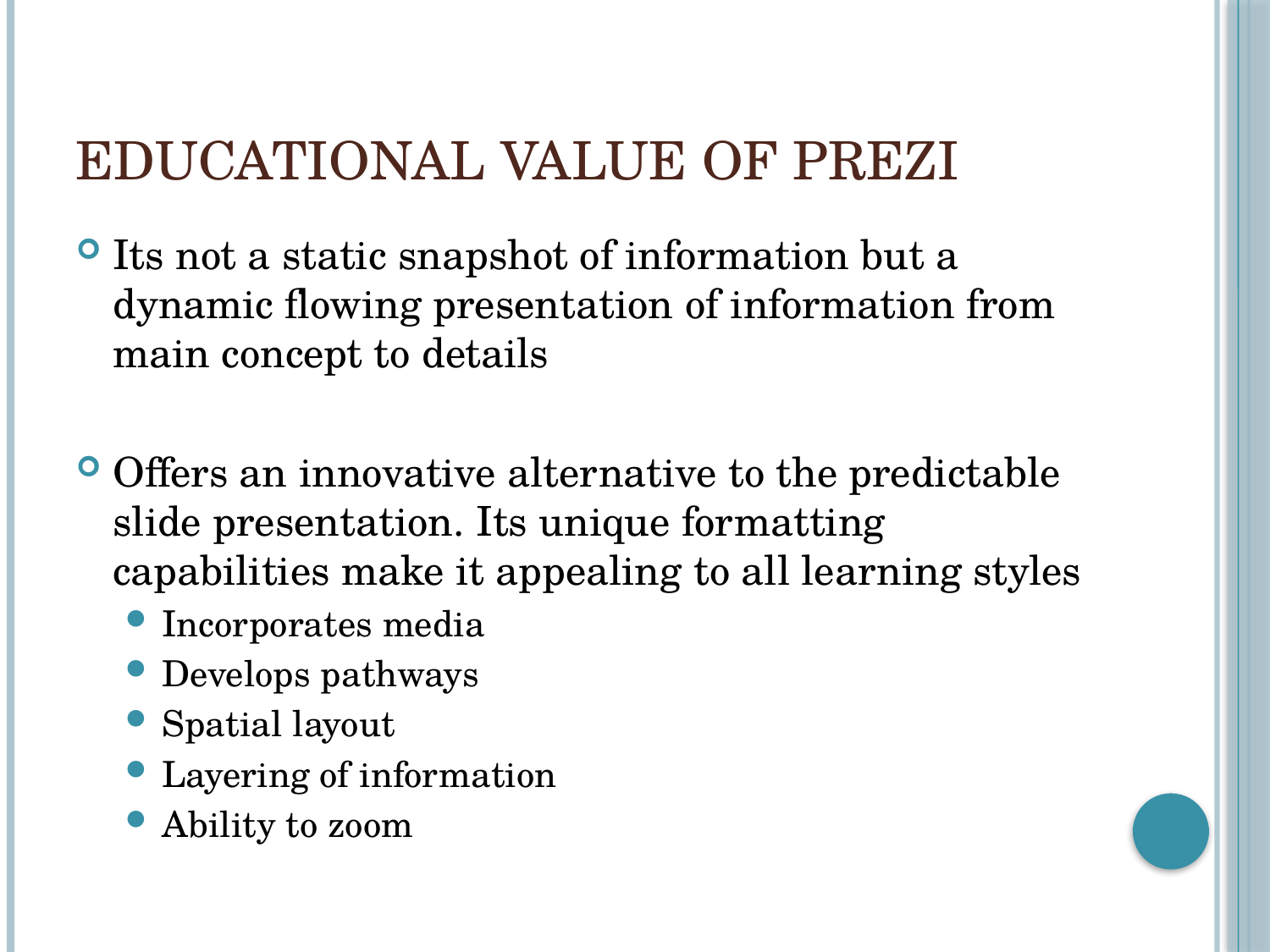

# Educational Value of Prezi
Its not a static snapshot of information but a dynamic flowing presentation of information from main concept to details

Offers an innovative alternative to the predictable slide presentation. Its unique formatting capabilities make it appealing to all learning styles
Incorporates media
Develops pathways
Spatial layout
Layering of information
Ability to zoom